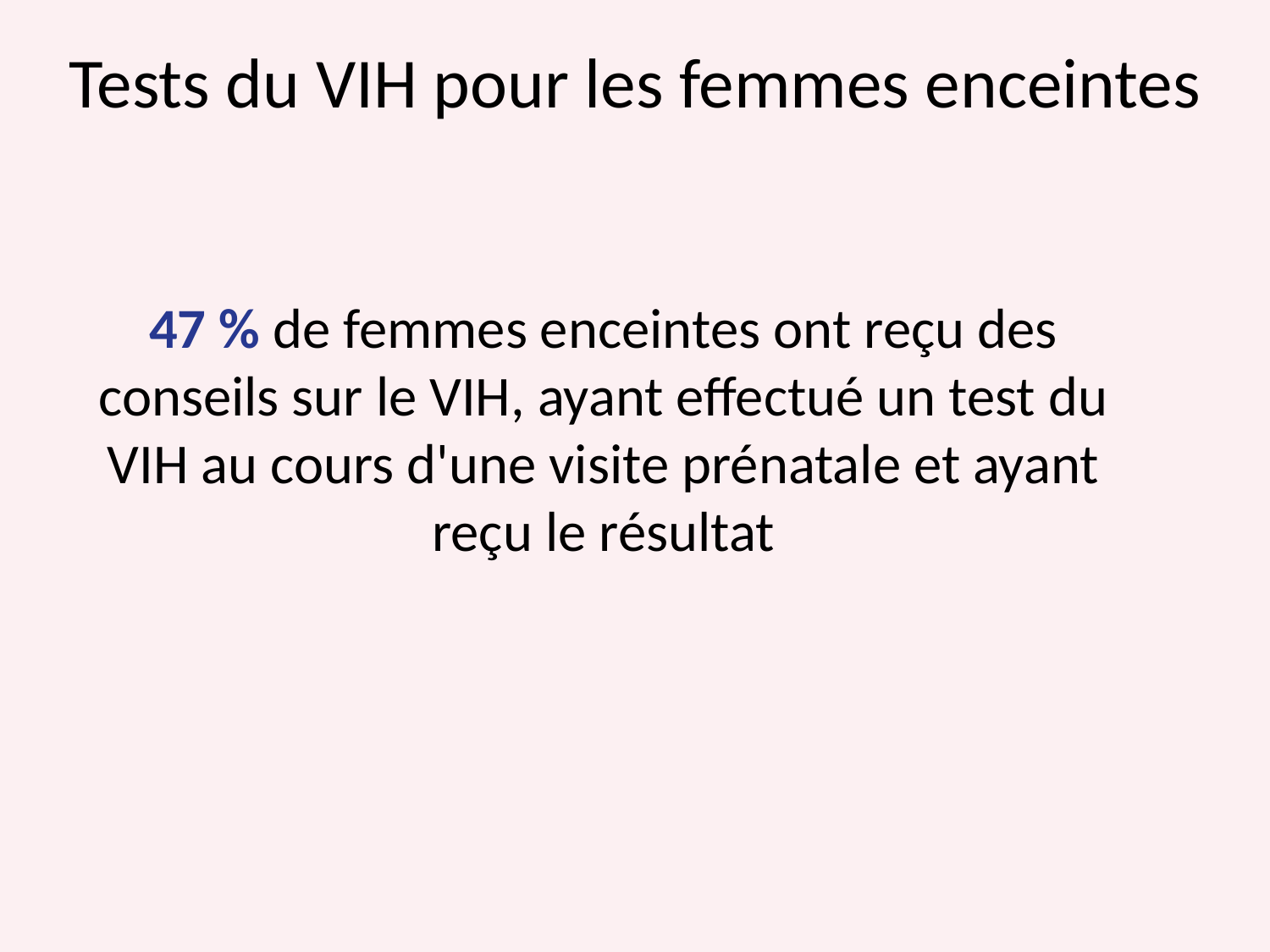

# Tests du VIH pour les femmes enceintes
47 % de femmes enceintes ont reçu des conseils sur le VIH, ayant effectué un test du VIH au cours d'une visite prénatale et ayant reçu le résultat